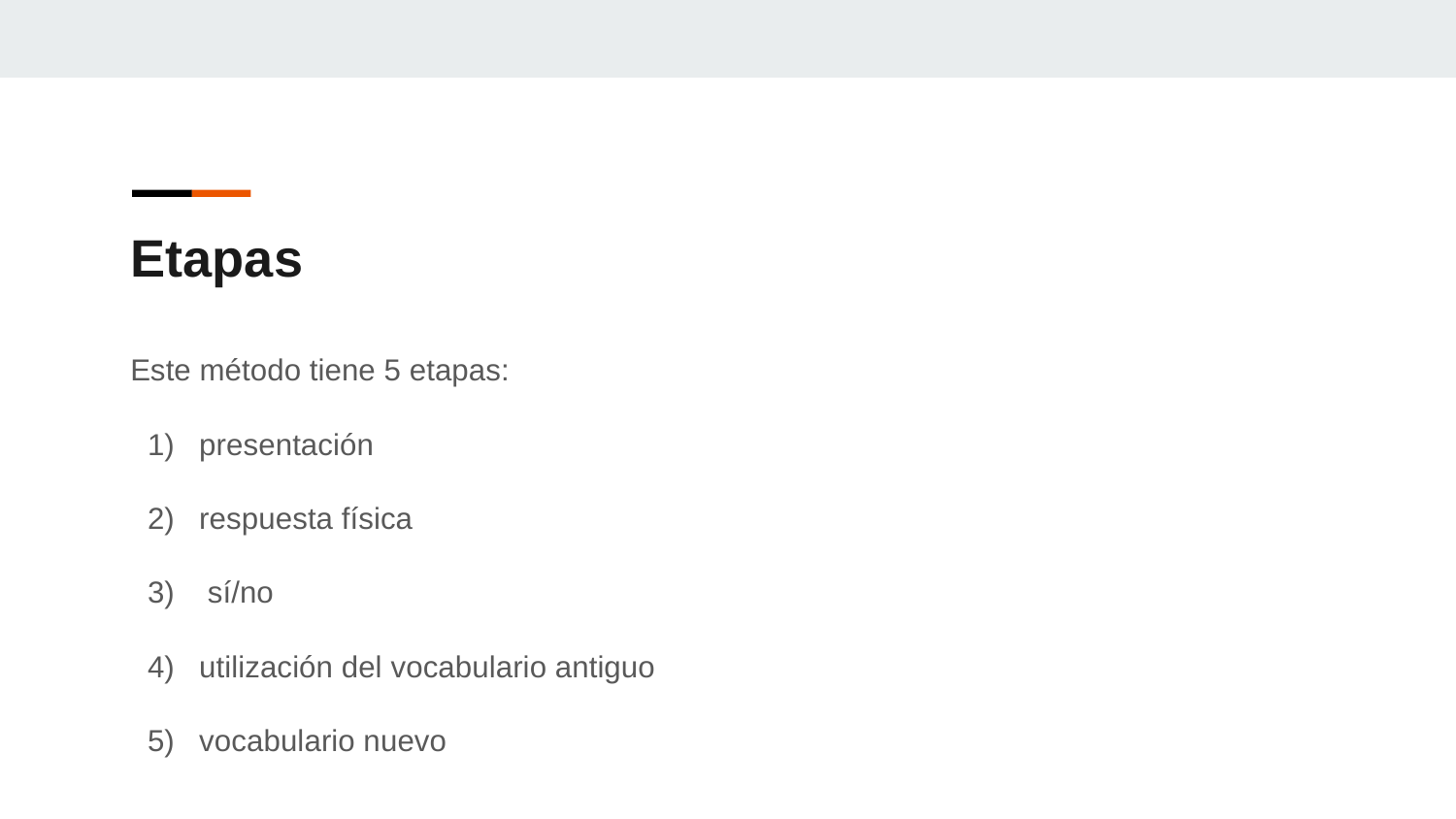

Etapas
Este método tiene 5 etapas:
presentación
respuesta física
 sí/no
utilización del vocabulario antiguo
vocabulario nuevo